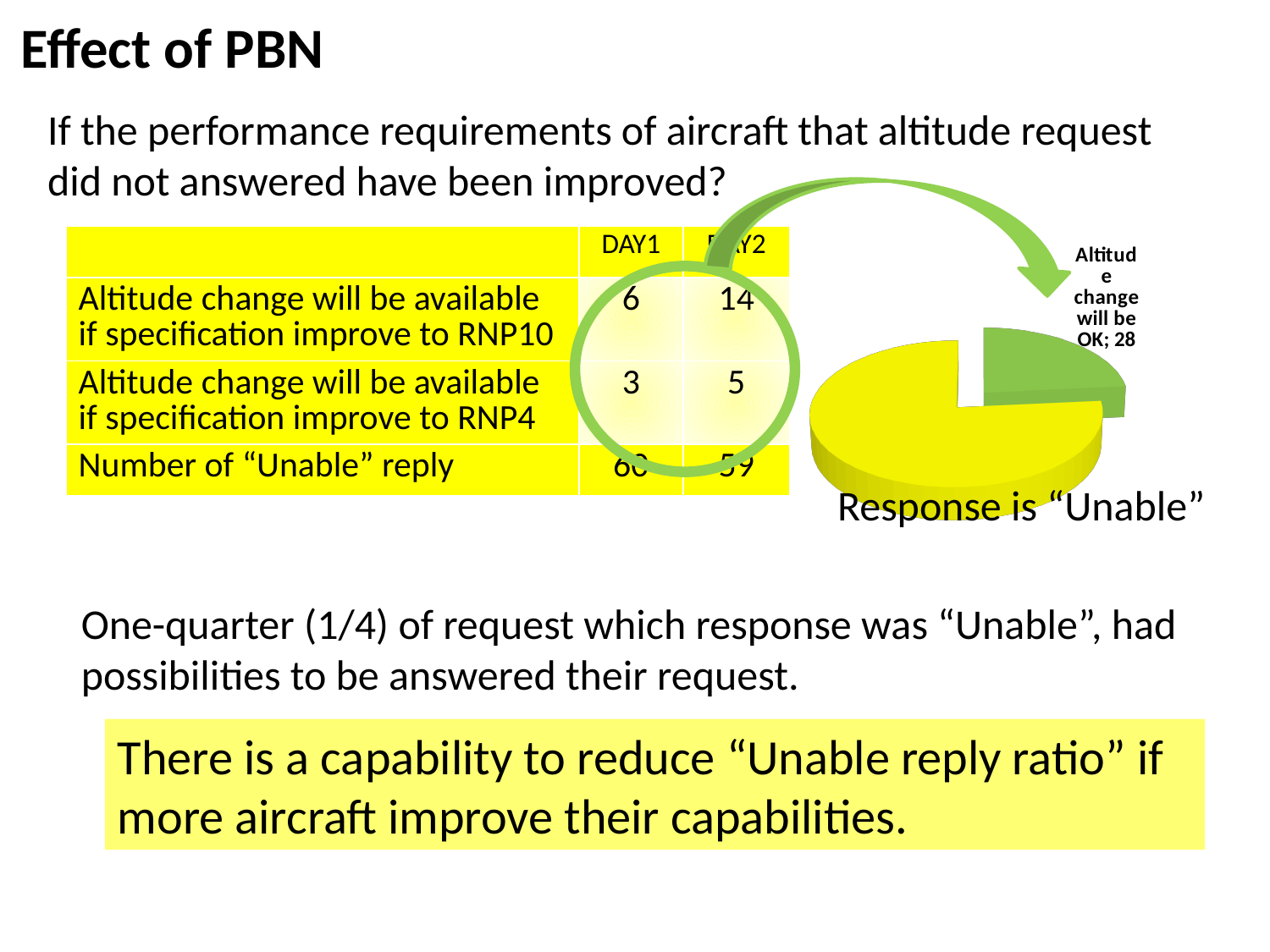

Effect of PBN
If the performance requirements of aircraft that altitude request did not answered have been improved?

|  | DAY1 | DAY2 |
| --- | --- | --- |
| Altitude change will be available if specification improve to RNP10 | 6 | 14 |
| Altitude change will be available if specification improve to RNP4 | 3 | 5 |
| Number of “Unable” reply | 60 | 59 |

[unsupported chart]

Response is “Unable”
One-quarter (1/4) of request which response was “Unable”, had possibilities to be answered their request.
There is a capability to reduce “Unable reply ratio” if more aircraft improve their capabilities.